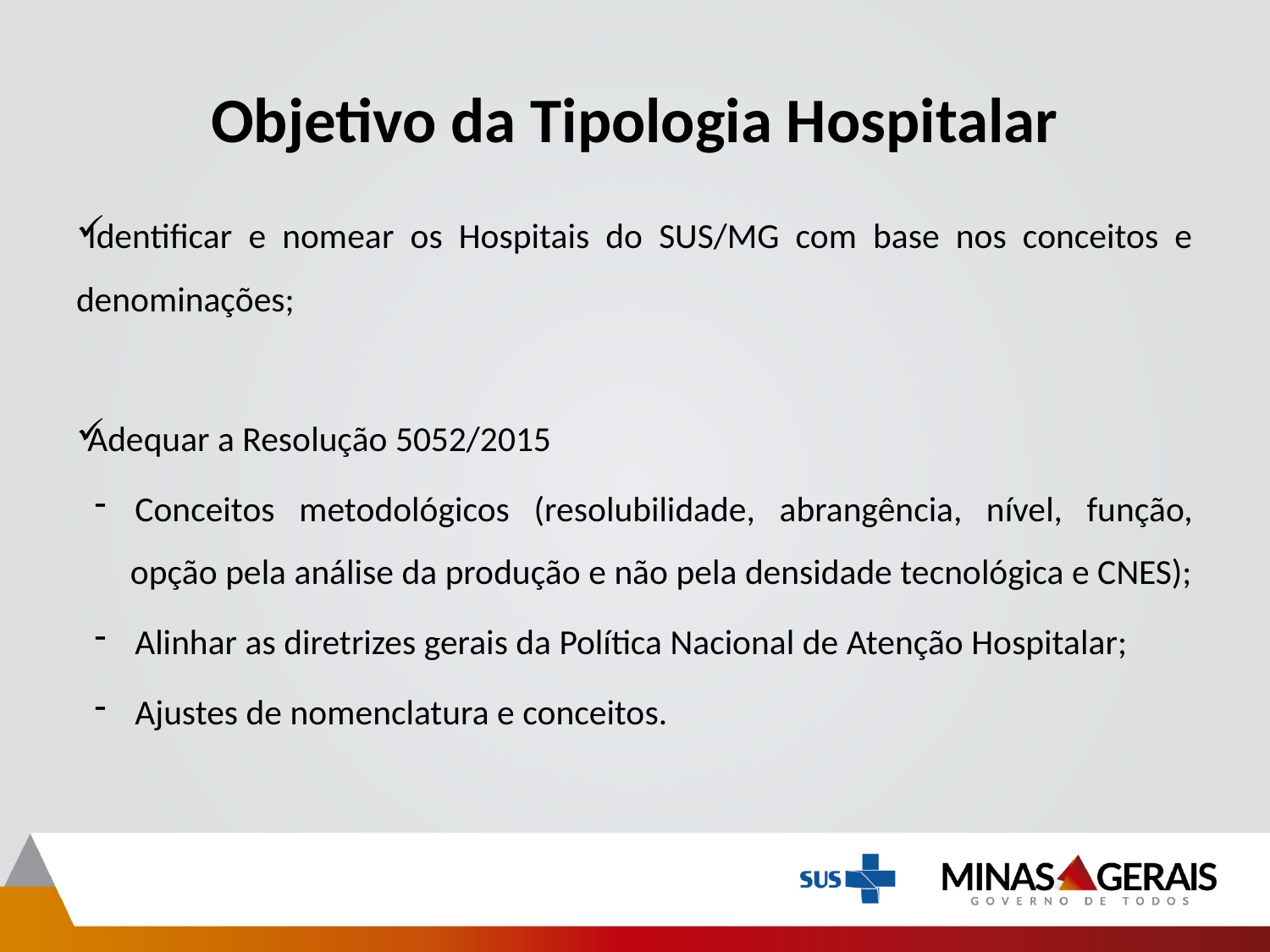

# Objetivo da Tipologia Hospitalar
Identificar e nomear os Hospitais do SUS/MG com base nos conceitos e denominações;

Adequar a Resolução 5052/2015
Conceitos metodológicos (resolubilidade, abrangência, nível, função, opção pela análise da produção e não pela densidade tecnológica e CNES);
Alinhar as diretrizes gerais da Política Nacional de Atenção Hospitalar;
Ajustes de nomenclatura e conceitos.